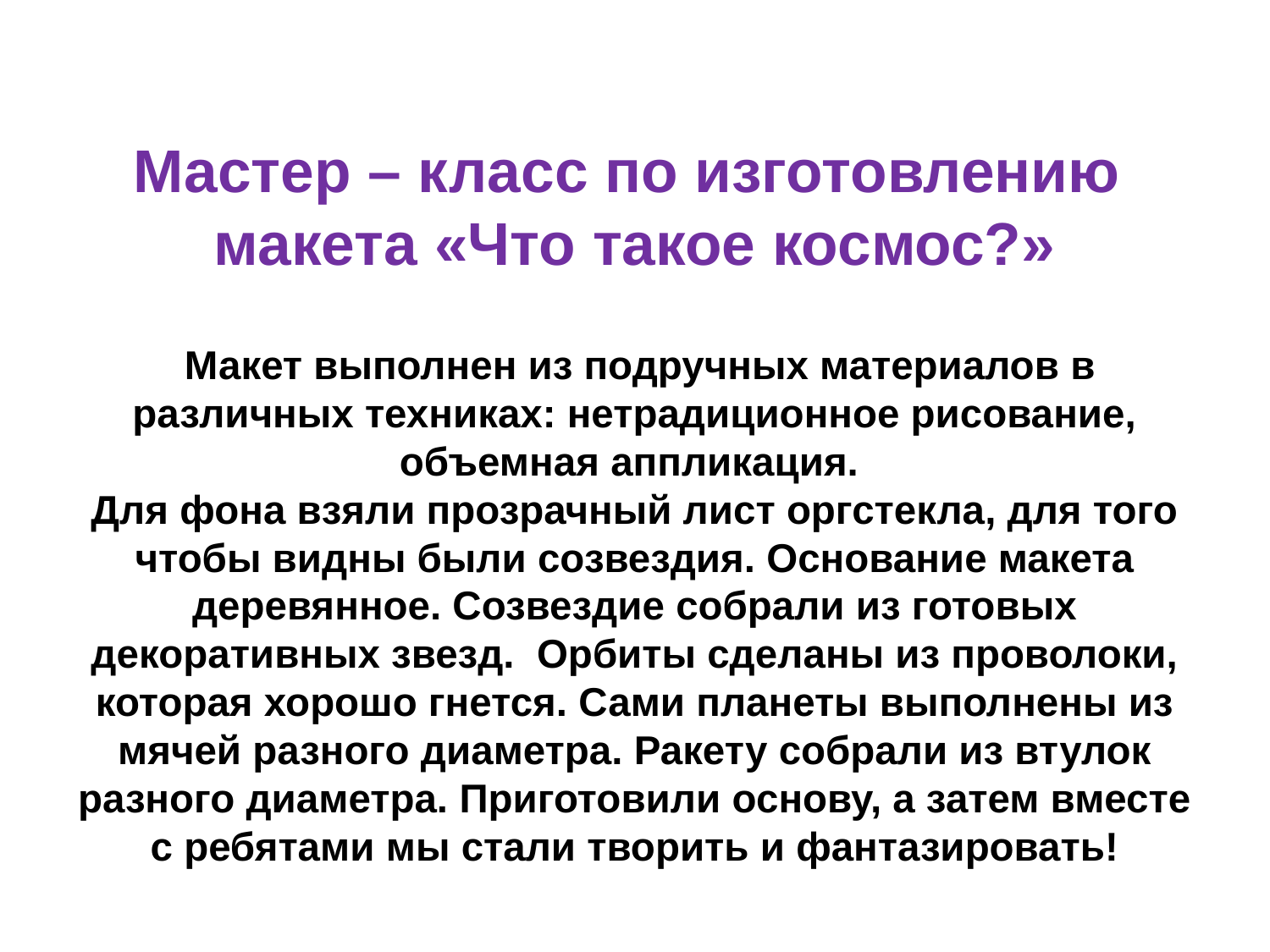

# Мастер – класс по изготовлению  макета «Что такое космос?» Макет выполнен из подручных материалов в различных техниках: нетрадиционное рисование, объемная аппликация. Для фона взяли прозрачный лист оргстекла, для того чтобы видны были созвездия. Основание макета деревянное. Созвездие собрали из готовых декоративных звезд.  Орбиты сделаны из проволоки, которая хорошо гнется. Сами планеты выполнены из мячей разного диаметра. Ракету собрали из втулок разного диаметра. Приготовили основу, а затем вместе с ребятами мы стали творить и фантазировать!